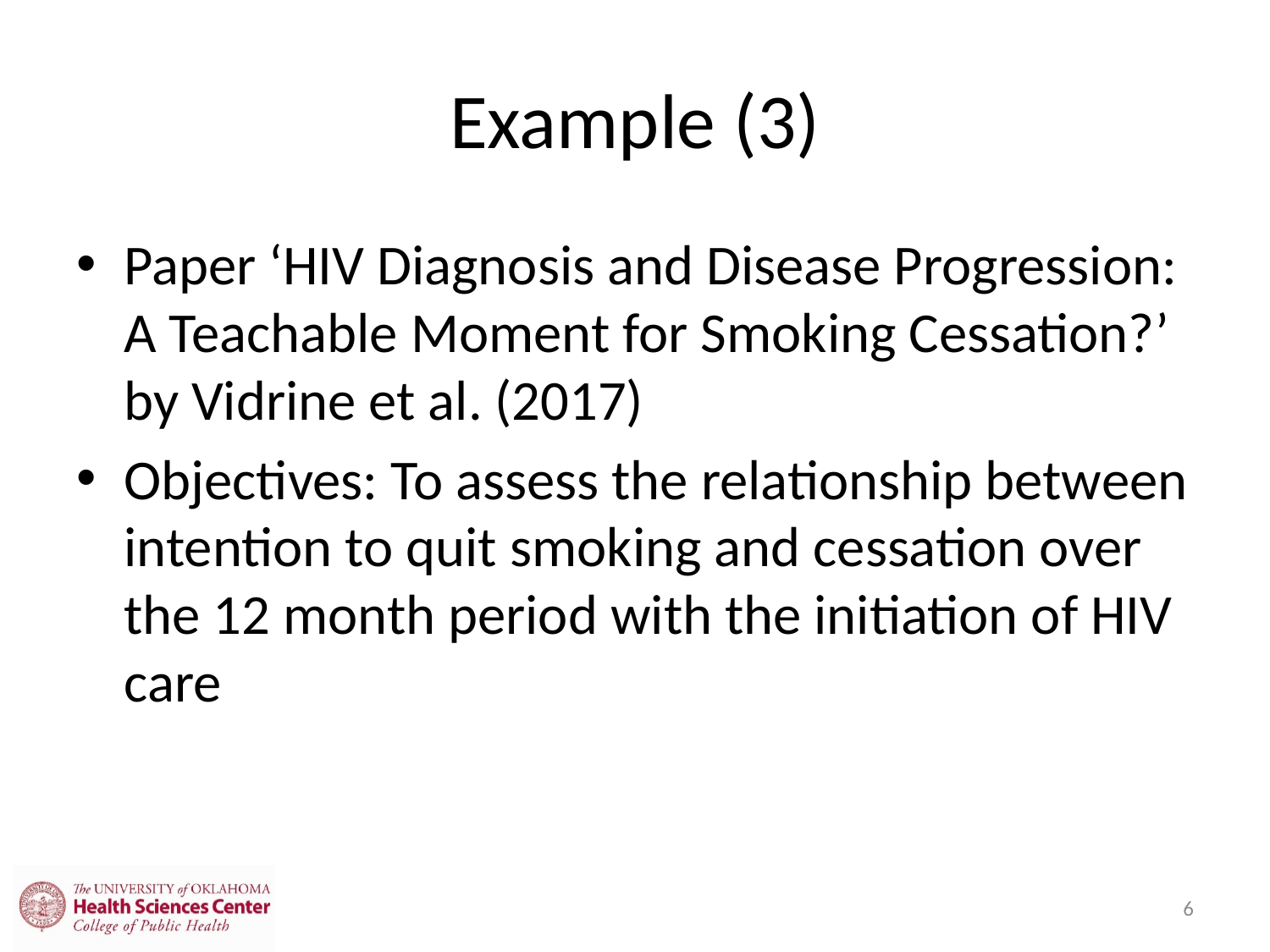

# Example (3)
Paper ‘HIV Diagnosis and Disease Progression: A Teachable Moment for Smoking Cessation?’ by Vidrine et al. (2017)
Objectives: To assess the relationship between intention to quit smoking and cessation over the 12 month period with the initiation of HIV care
6